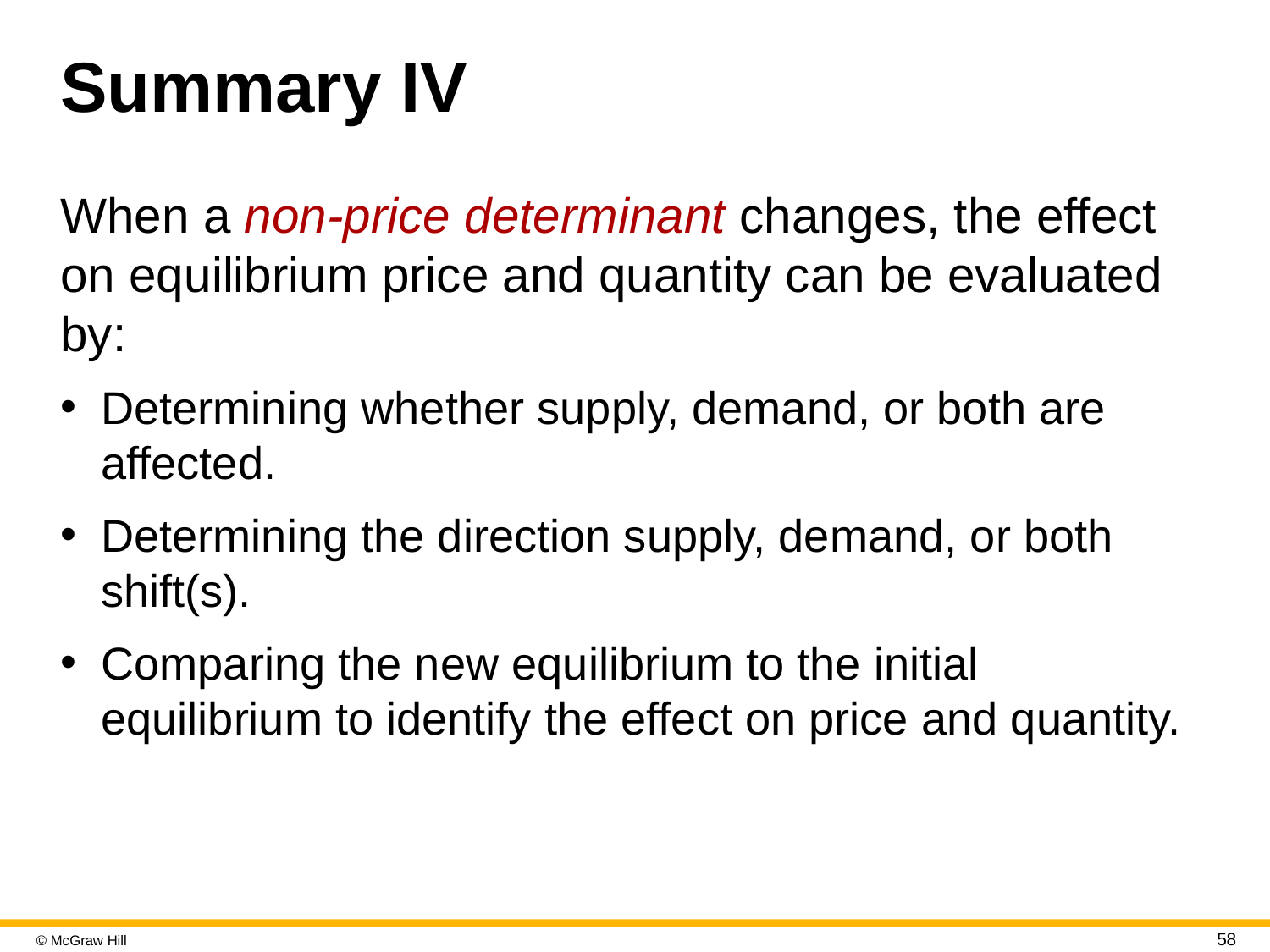

# Summary IV
When a non-price determinant changes, the effect on equilibrium price and quantity can be evaluated by:
Determining whether supply, demand, or both are affected.
Determining the direction supply, demand, or both shift(s).
Comparing the new equilibrium to the initial equilibrium to identify the effect on price and quantity.